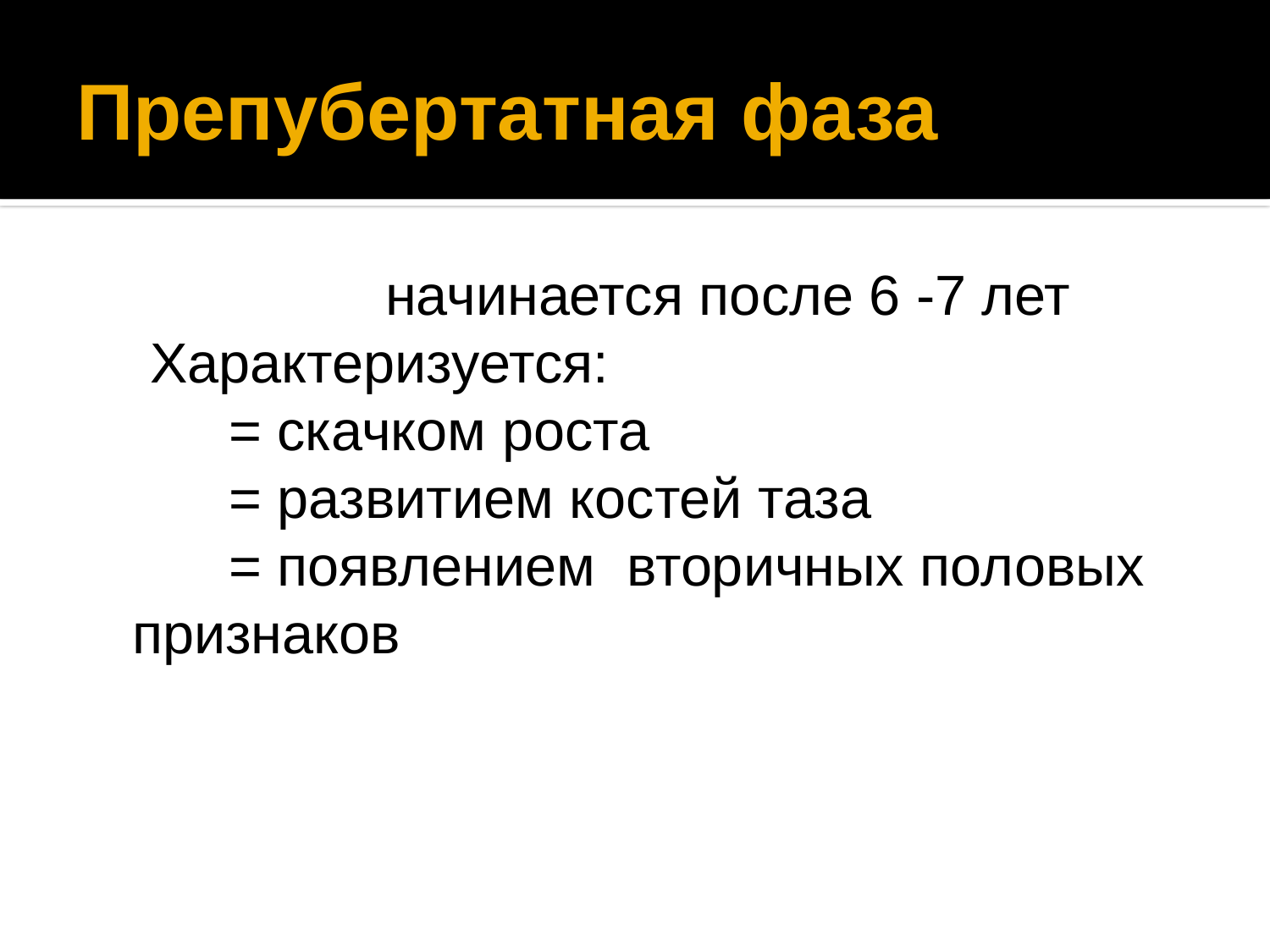

# Препубертатная фаза
                   начинается после 6 -7 лет
    Характеризуется:
         = скачком роста
         = развитием костей таза
         = появлением  вторичных половых  признаков